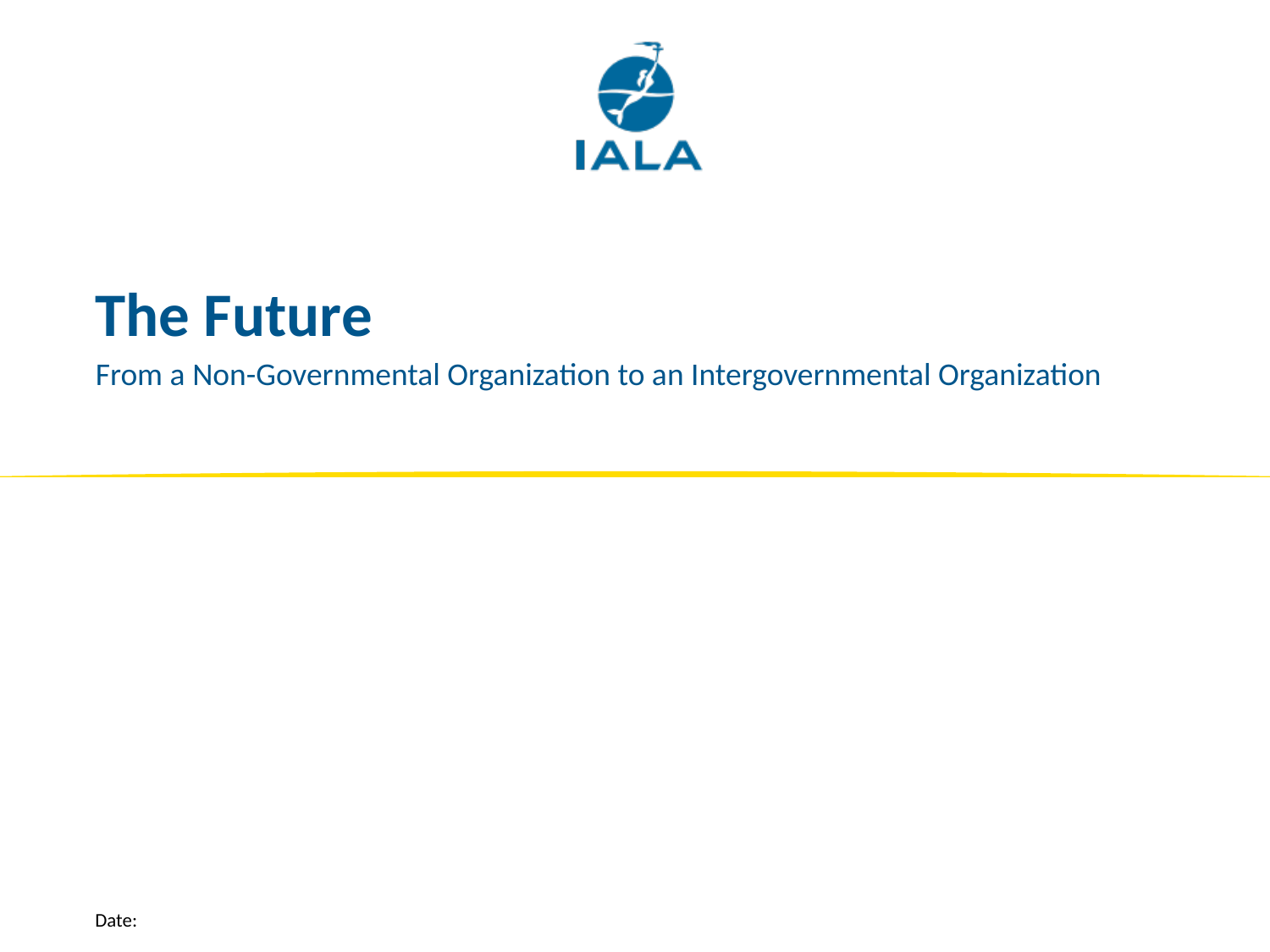

# The Future
From a Non-Governmental Organization to an Intergovernmental Organization

Date: